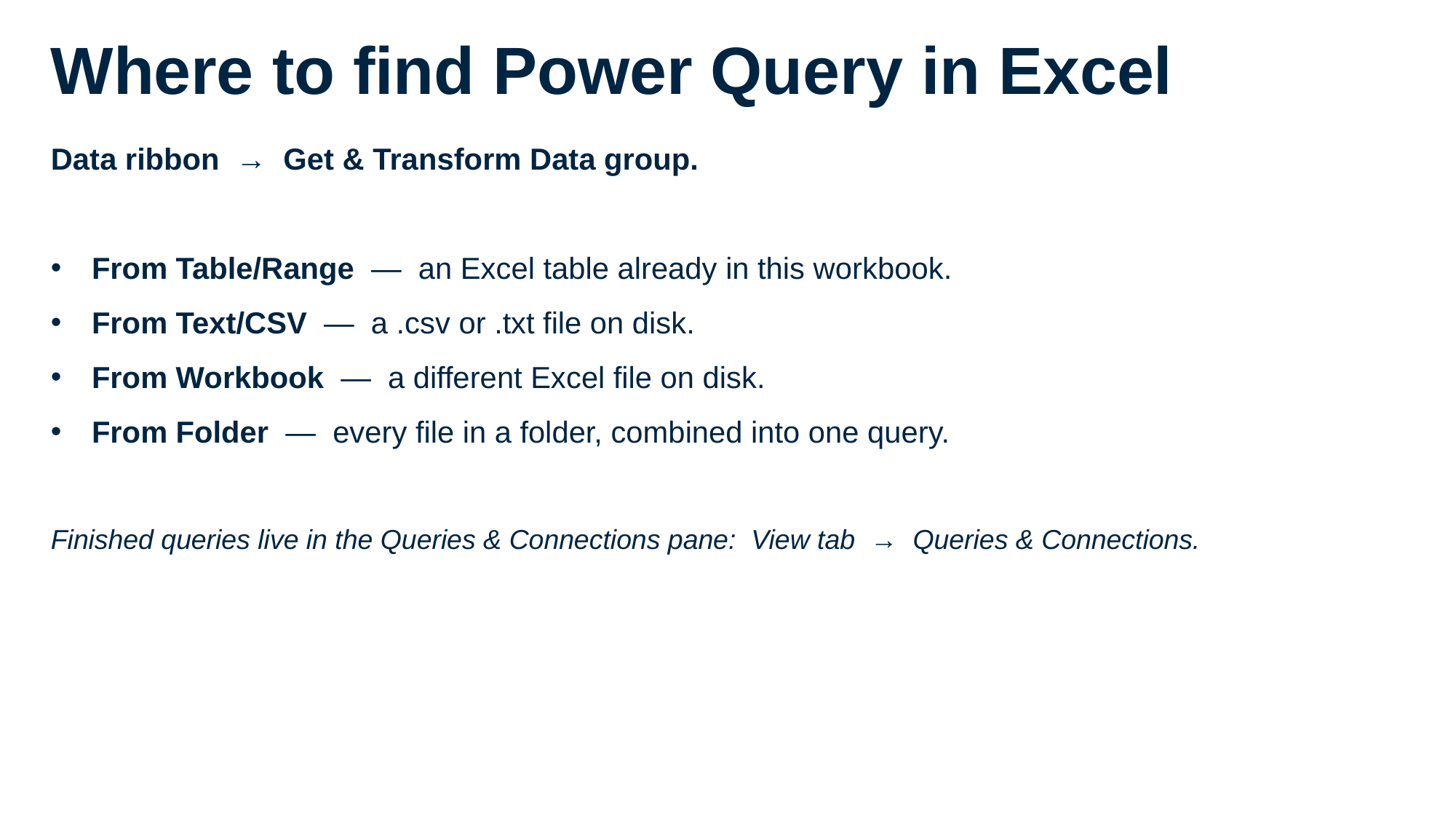

# Where to find Power Query in Excel
Data ribbon  →  Get & Transform Data group.

From Table/Range  —  an Excel table already in this workbook.
From Text/CSV  —  a .csv or .txt file on disk.
From Workbook  —  a different Excel file on disk.
From Folder  —  every file in a folder, combined into one query.

Finished queries live in the Queries & Connections pane:  View tab  →  Queries & Connections.